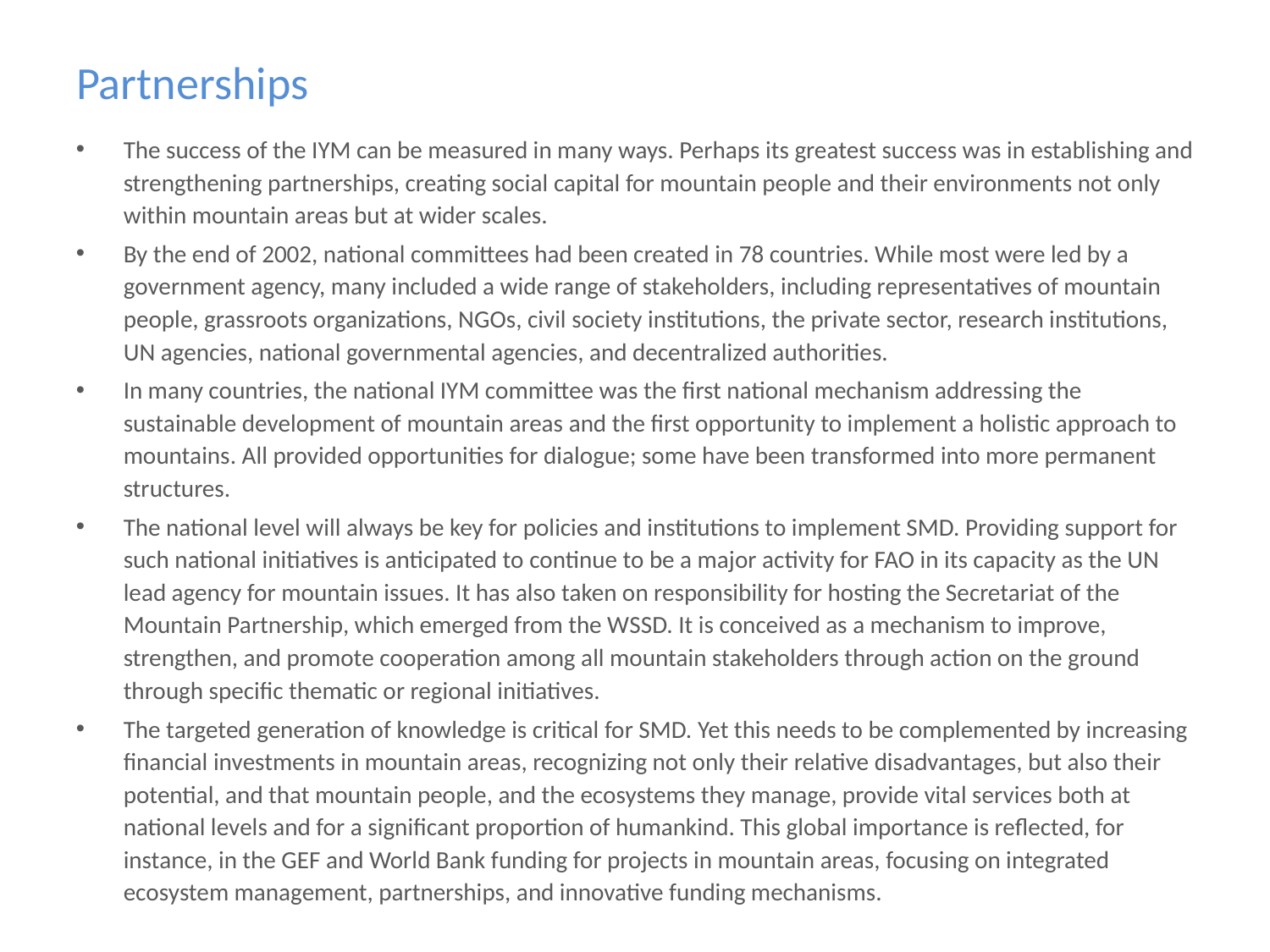

# Partnerships
The success of the IYM can be measured in many ways. Perhaps its greatest success was in establishing and strengthening partnerships, creating social capital for mountain people and their environments not only within mountain areas but at wider scales.
By the end of 2002, national committees had been created in 78 countries. While most were led by a government agency, many included a wide range of stakeholders, including representatives of mountain people, grassroots organizations, NGOs, civil society institutions, the private sector, research institutions, UN agencies, national governmental agencies, and decentralized authorities.
In many countries, the national IYM committee was the first national mechanism addressing the sustainable development of mountain areas and the first opportunity to implement a holistic approach to mountains. All provided opportunities for dialogue; some have been transformed into more permanent structures.
The national level will always be key for policies and institutions to implement SMD. Providing support for such national initiatives is anticipated to continue to be a major activity for FAO in its capacity as the UN lead agency for mountain issues. It has also taken on responsibility for hosting the Secretariat of the Mountain Partnership, which emerged from the WSSD. It is conceived as a mechanism to improve, strengthen, and promote cooperation among all mountain stakeholders through action on the ground through specific thematic or regional initiatives.
The targeted generation of knowledge is critical for SMD. Yet this needs to be complemented by increasing financial investments in mountain areas, recognizing not only their relative disadvantages, but also their potential, and that mountain people, and the ecosystems they manage, provide vital services both at national levels and for a significant proportion of humankind. This global importance is reflected, for instance, in the GEF and World Bank funding for projects in mountain areas, focusing on integrated ecosystem management, partnerships, and innovative funding mechanisms.